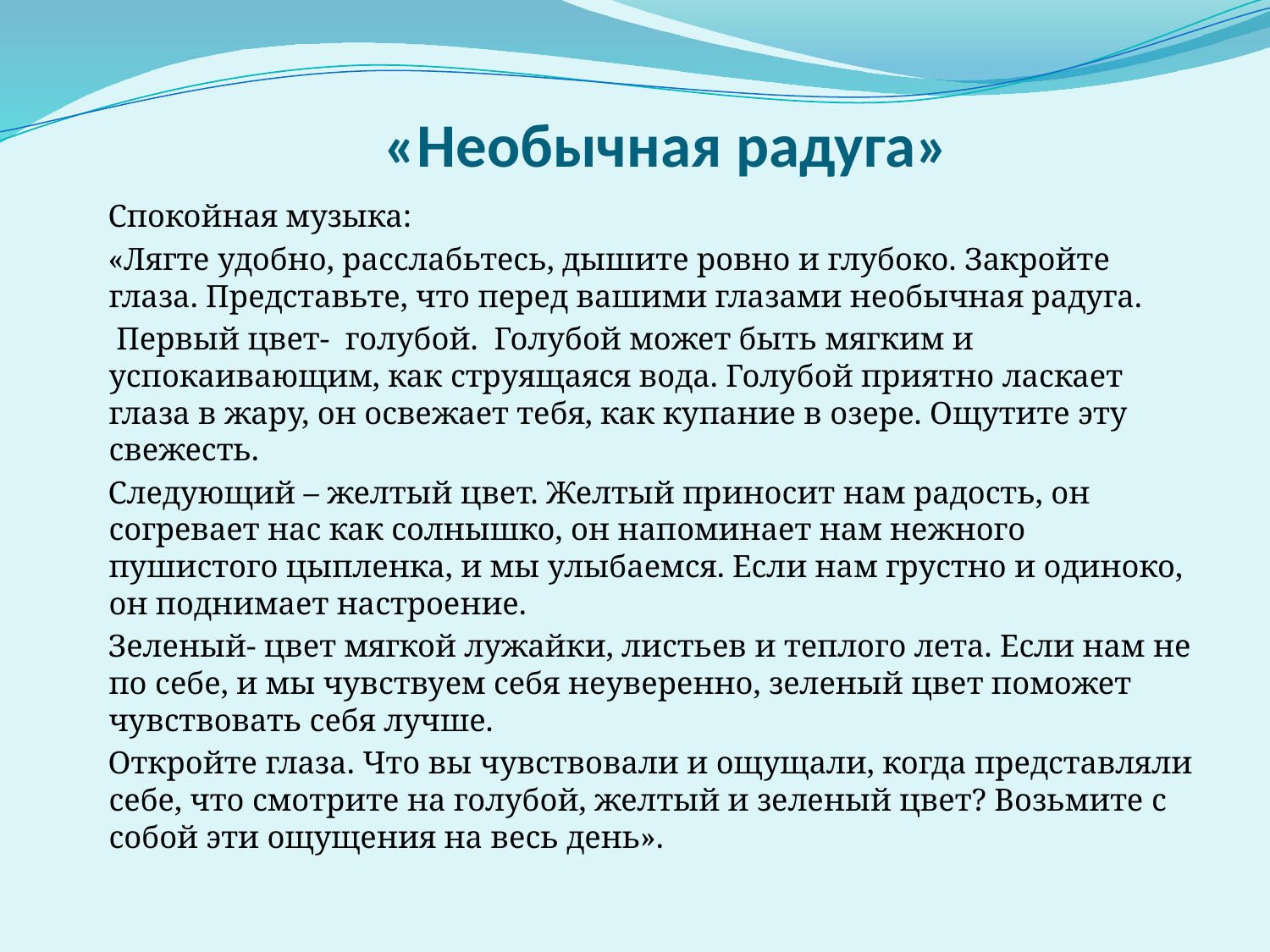

# «Необычная радуга»
    Спокойная музыка:
    «Лягте удобно, расслабьтесь, дышите ровно и глубоко. Закройте глаза. Представьте, что перед вашими глазами необычная радуга.
     Первый цвет-  голубой.  Голубой может быть мягким и успокаивающим, как струящаяся вода. Голубой приятно ласкает глаза в жару, он освежает тебя, как купание в озере. Ощутите эту свежесть.
    Следующий – желтый цвет. Желтый приносит нам радость, он согревает нас как солнышко, он напоминает нам нежного пушистого цыпленка, и мы улыбаемся. Если нам грустно и одиноко, он поднимает настроение.
    Зеленый- цвет мягкой лужайки, листьев и теплого лета. Если нам не по себе, и мы чувствуем себя неуверенно, зеленый цвет поможет чувствовать себя лучше.
    Откройте глаза. Что вы чувствовали и ощущали, когда представляли себе, что смотрите на голубой, желтый и зеленый цвет? Возьмите с собой эти ощущения на весь день».